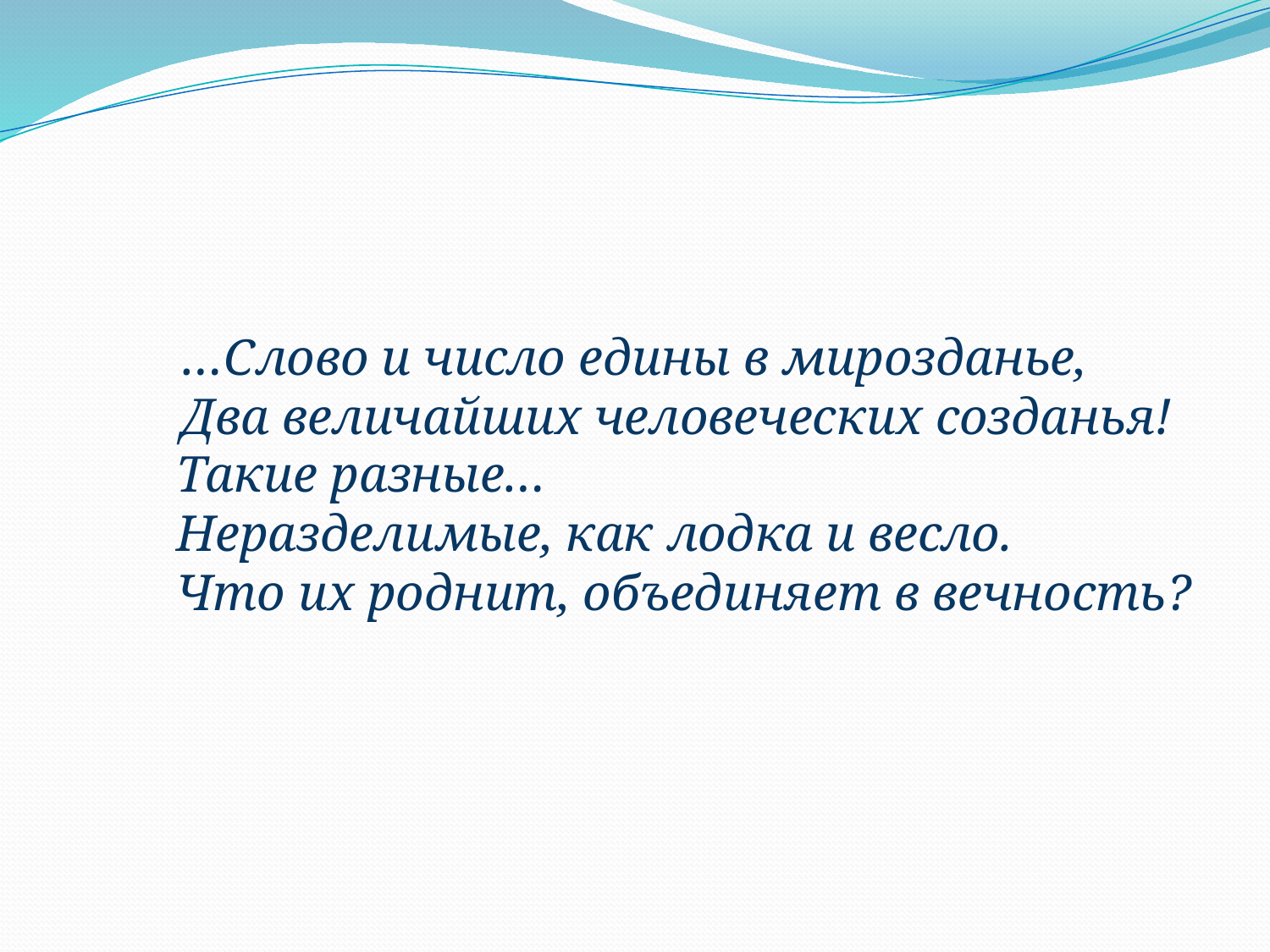

…Слово и число едины в мирозданье,
Два величайших человеческих созданья!

Такие разные…
Неразделимые, как лодка и весло.
Что их роднит, объединяет в вечность?